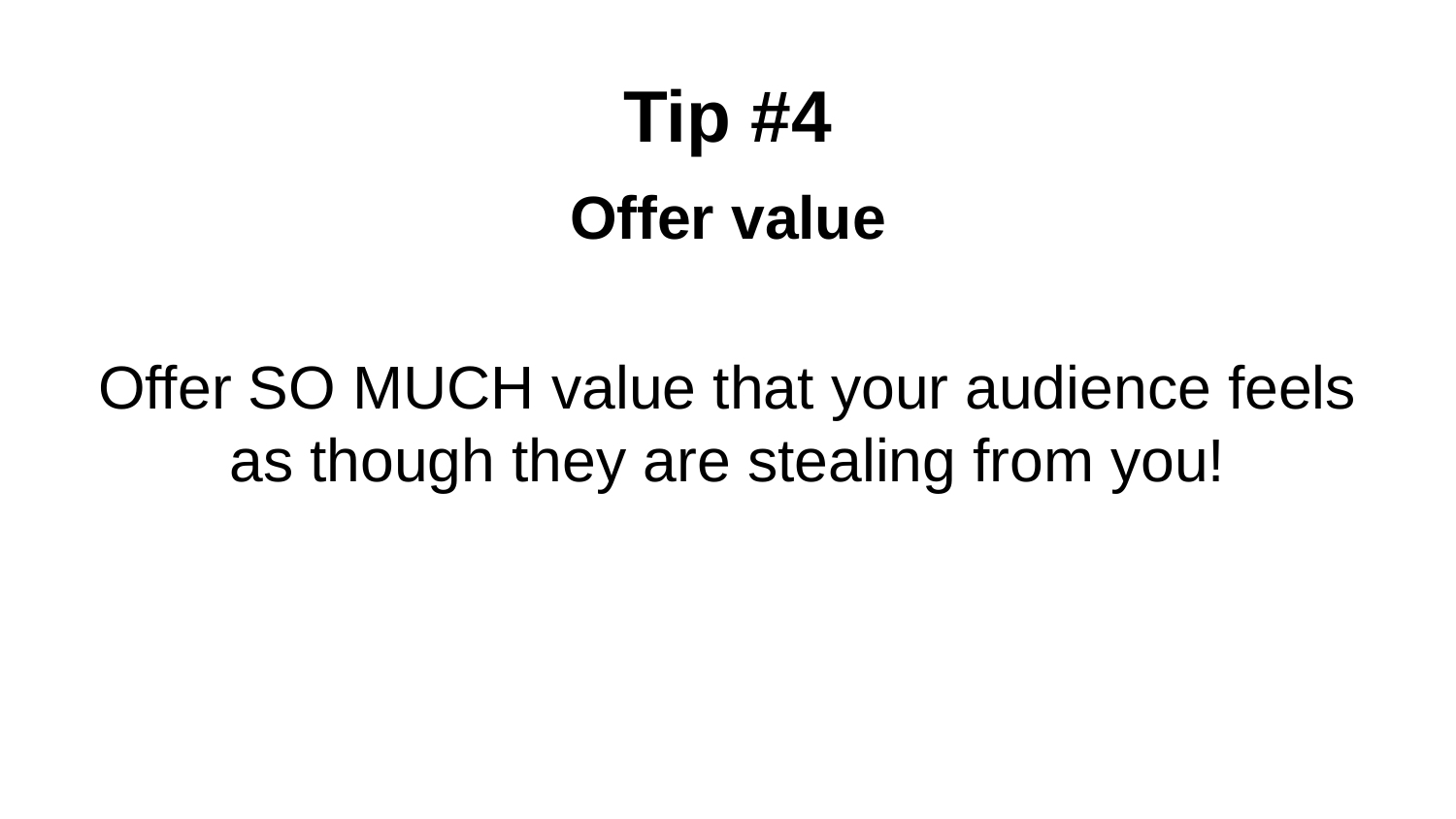

# Tip #4

Offer value

Offer SO MUCH value that your audience feels as though they are stealing from you!